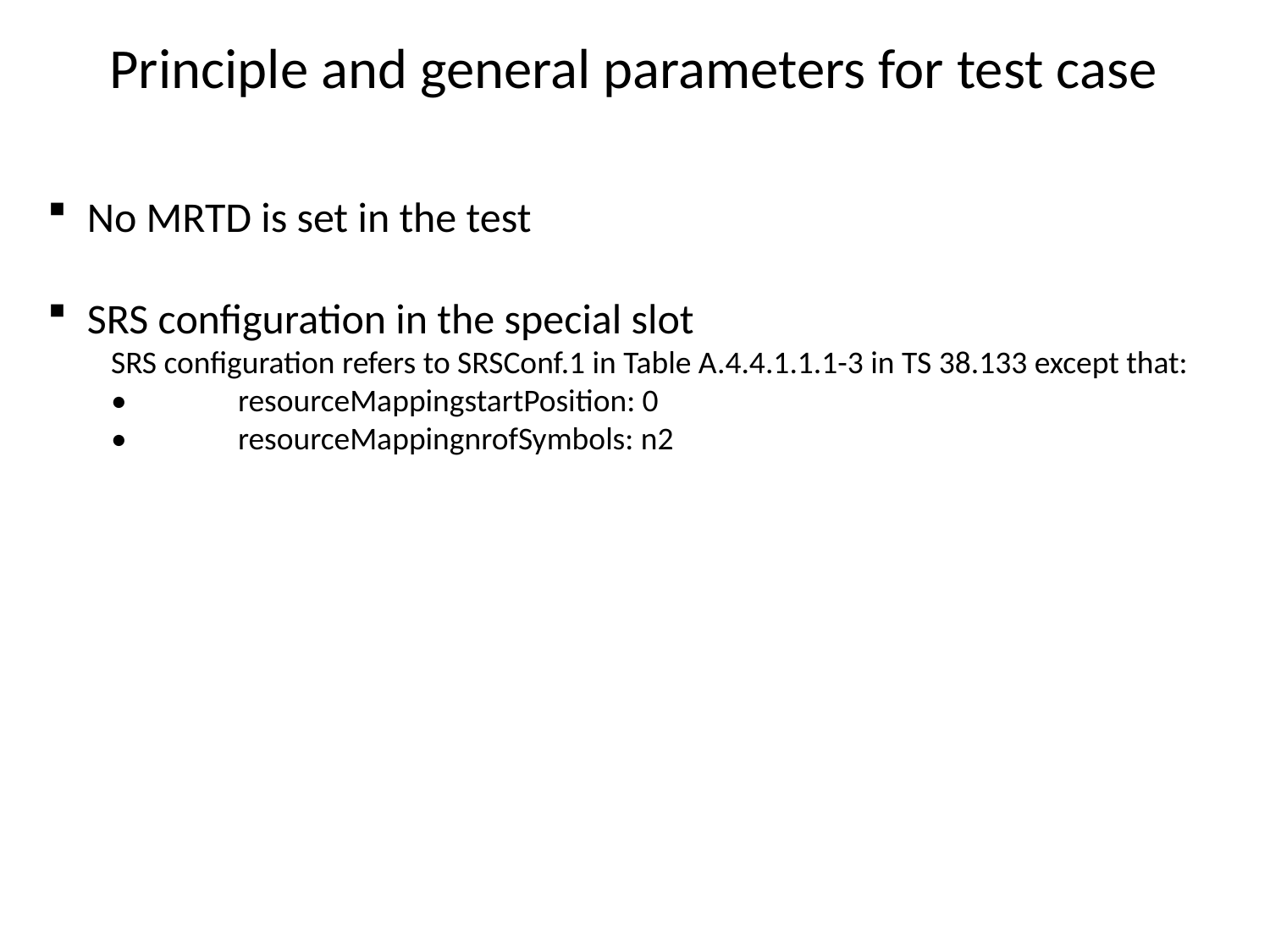

# Principle and general parameters for test case
No MRTD is set in the test

SRS configuration in the special slot
SRS configuration refers to SRSConf.1 in Table A.4.4.1.1.1-3 in TS 38.133 except that:
•	resourceMappingstartPosition: 0
•	resourceMappingnrofSymbols: n2